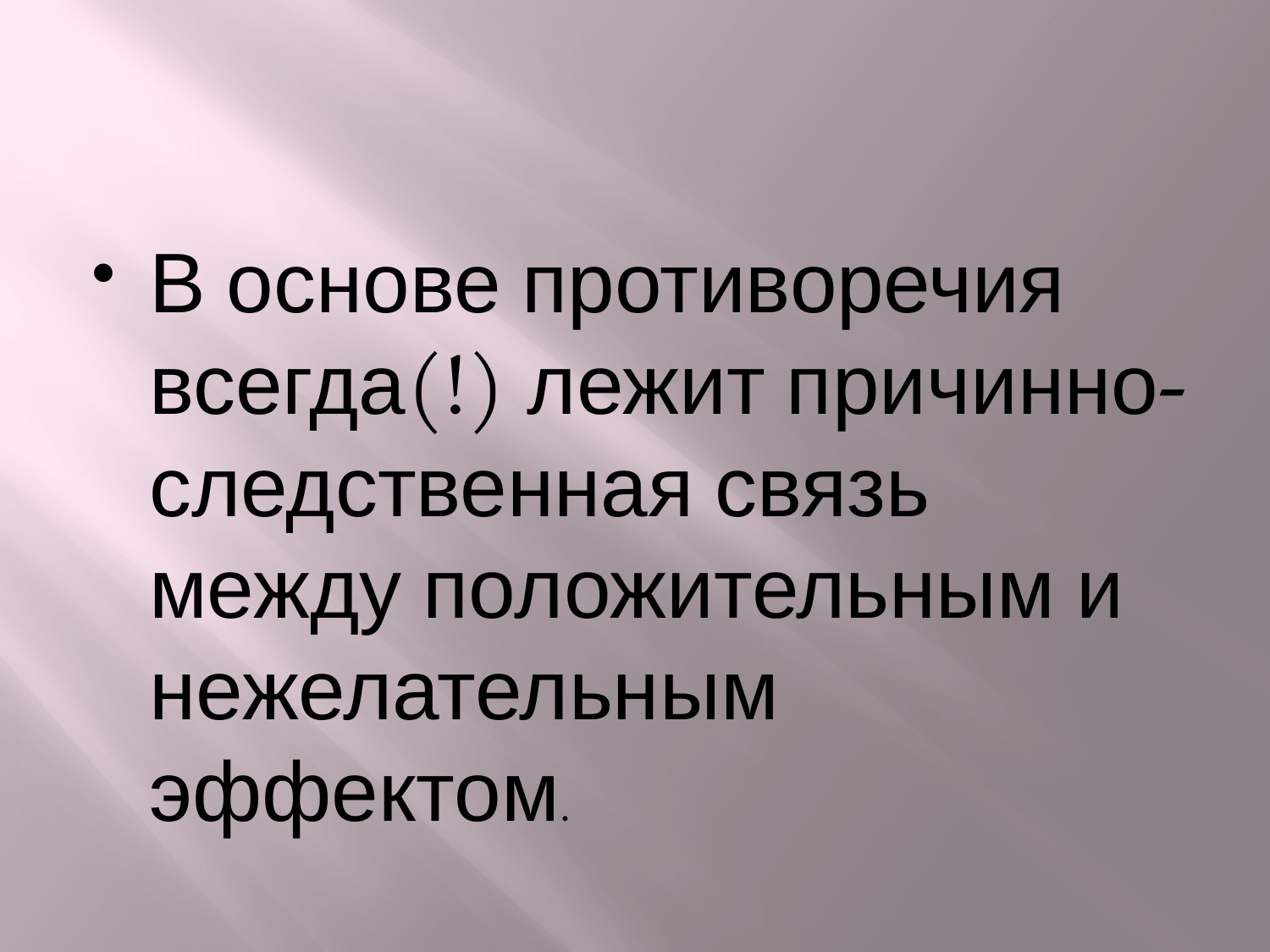

#
В основе противоречия всегда(!) лежит причинно-следственная связь между положительным и нежелательным эффектом.